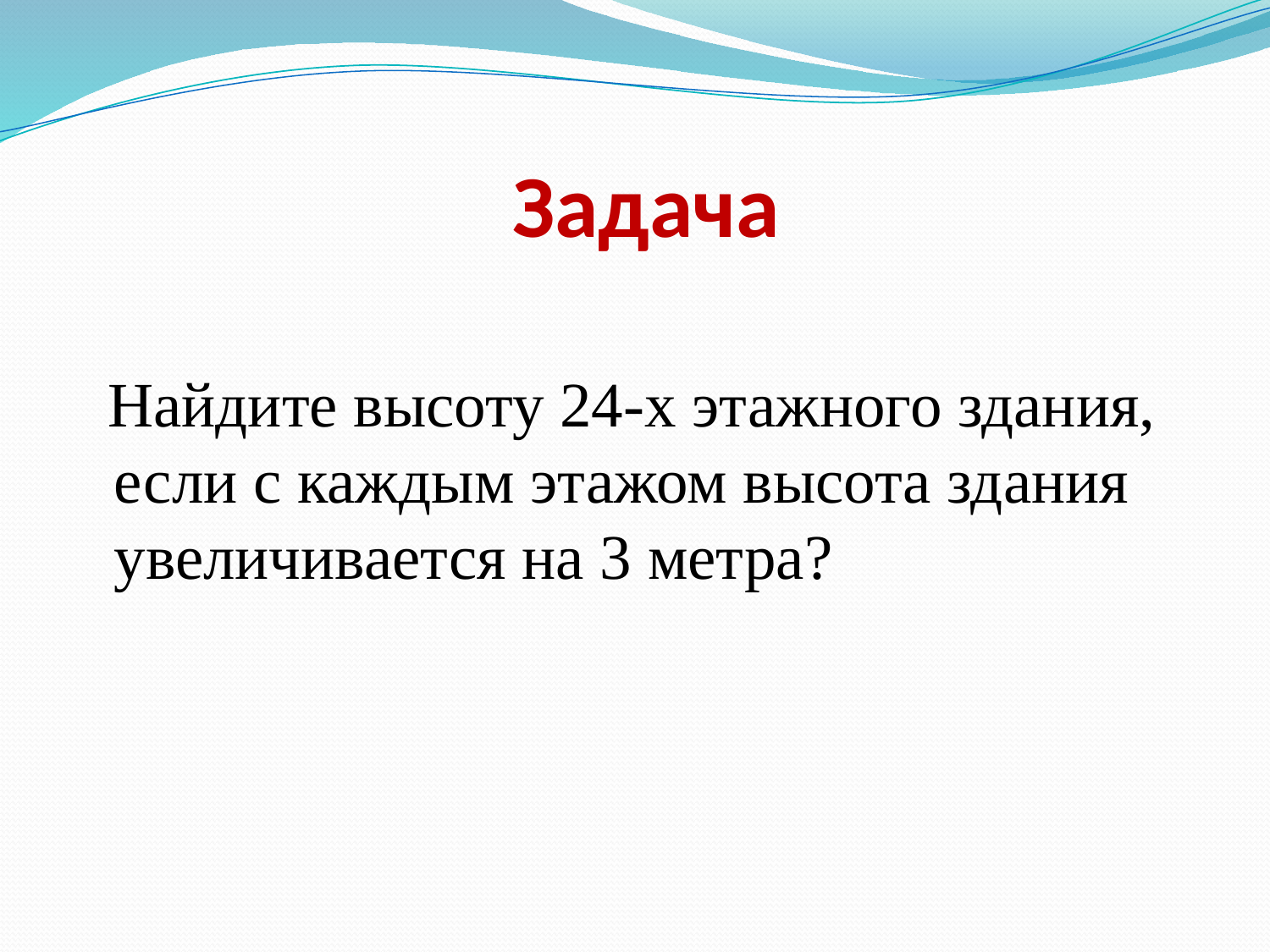

# Задача

  Найдите высоту 24-х этажного здания, если с каждым этажом высота здания увеличивается на 3 метра?